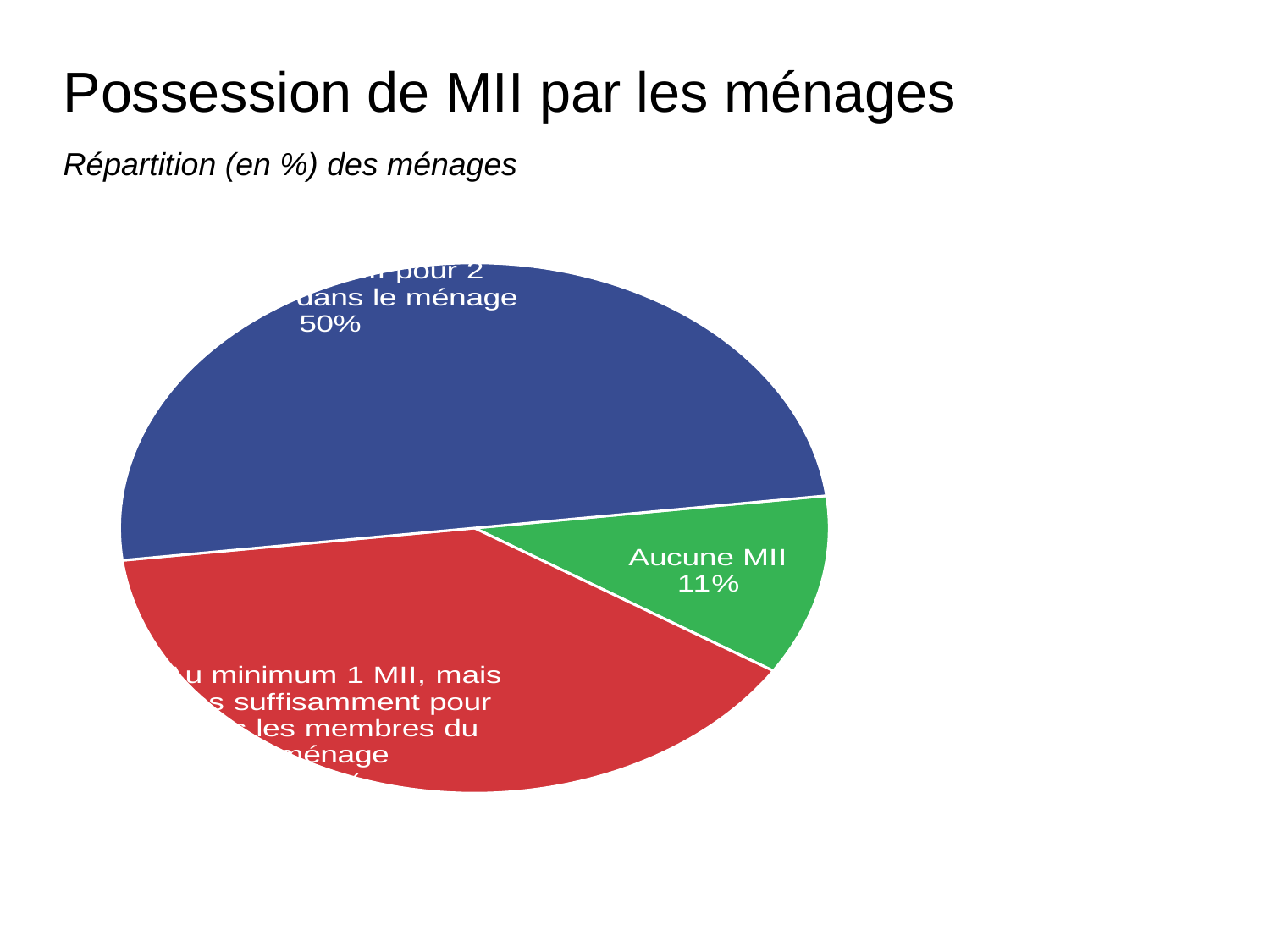

# Possession de MII par les ménages
Répartition (en %) des ménages

### Chart

| Category | Sales |
|---|---|
| Aucune MII | 11.0 |
| Au minimum 1 MII, mais pas suffisamment pour tous les membres du ménage | 39.0 |
| Au moins 1 MII pour 2 personnes dans le ménage | 50.0 |